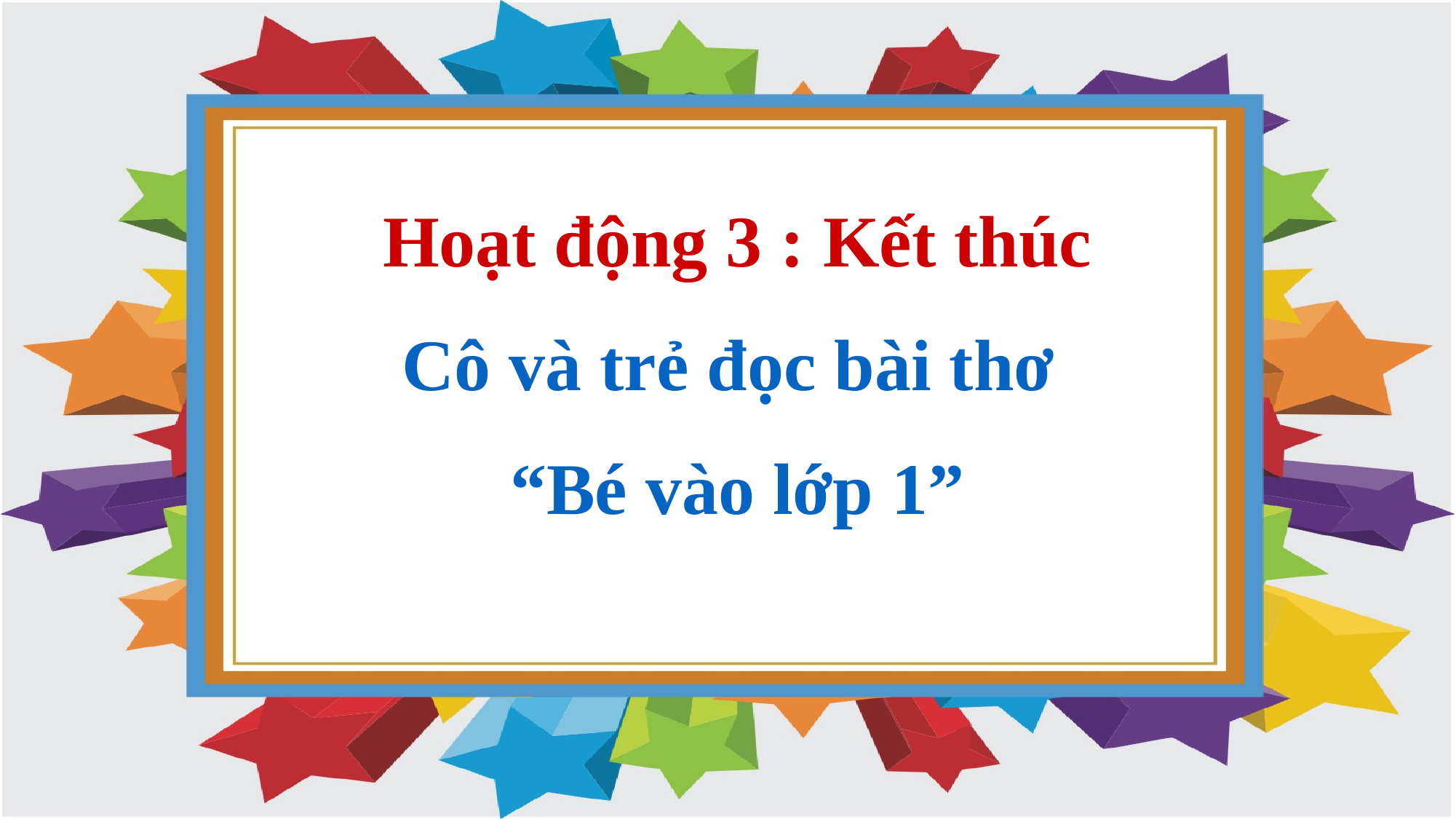

Hoạt động 3 : Kết thúc
Cô và trẻ đọc bài thơ
“Bé vào lớp 1”